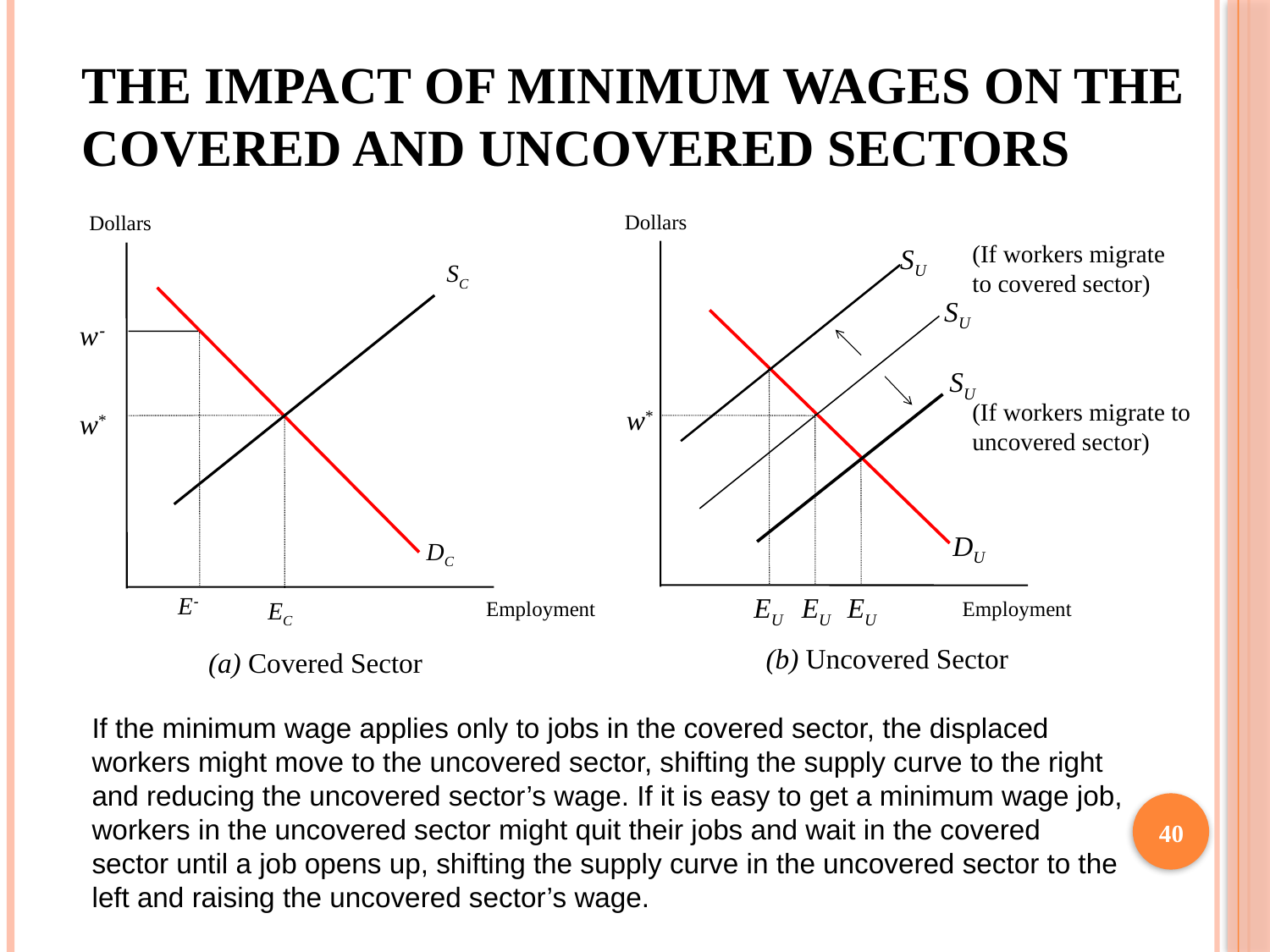

# The Impact of Minimum Wages on the Covered and Uncovered Sectors
Dollars
Dollars
(If workers migrate to covered sector)

SU

SC

SU

w−

SU

(If workers migrate to uncovered sector)
w*
w*

DU
DC

E−
EU
EU
EU
EC
Employment
Employment
(b) Uncovered Sector
(a) Covered Sector
If the minimum wage applies only to jobs in the covered sector, the displaced workers might move to the uncovered sector, shifting the supply curve to the right and reducing the uncovered sector’s wage. If it is easy to get a minimum wage job, workers in the uncovered sector might quit their jobs and wait in the covered sector until a job opens up, shifting the supply curve in the uncovered sector to the left and raising the uncovered sector’s wage.
40